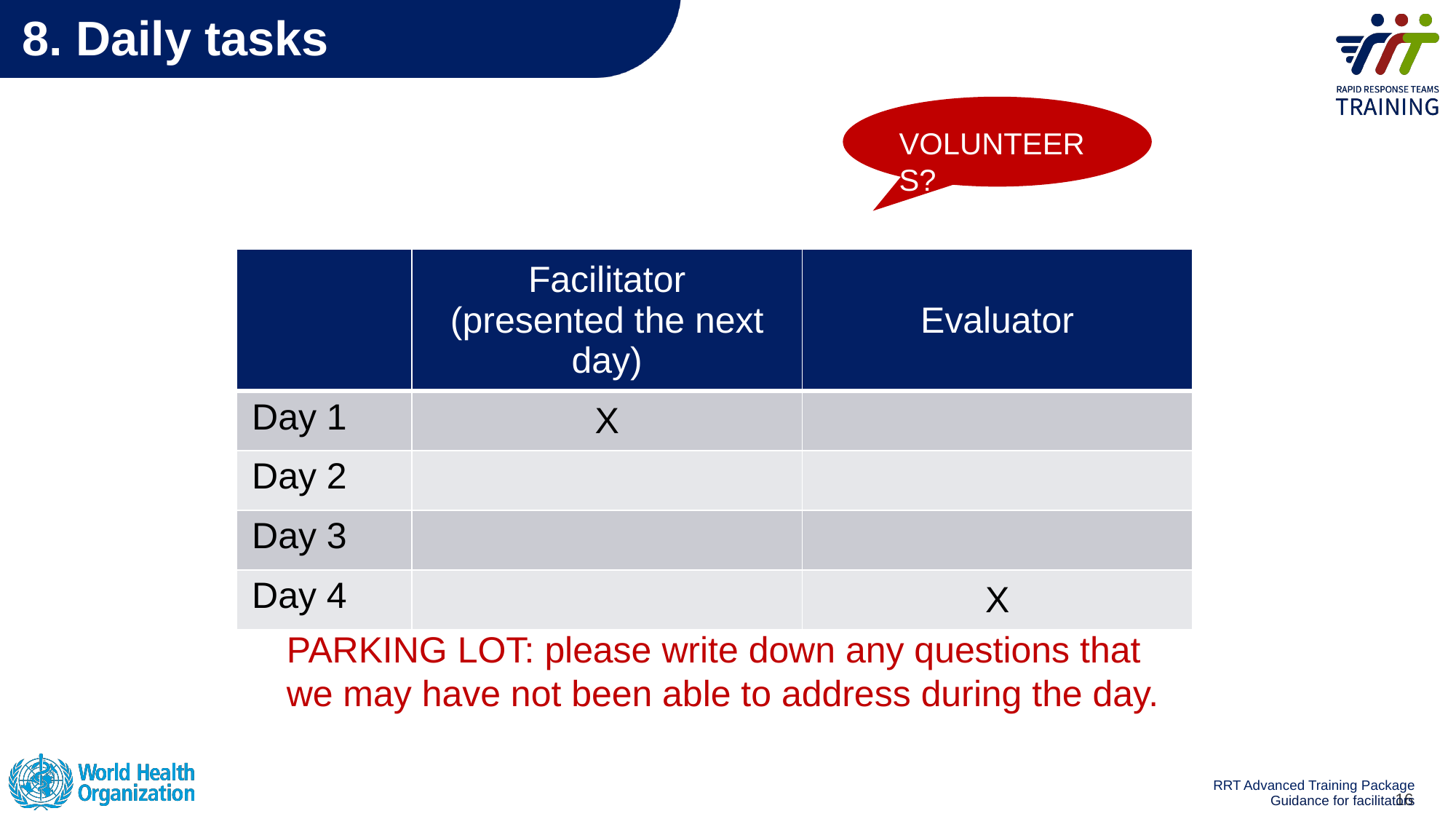

8. Daily tasks

VOLUNTEERS?
|  | Facilitator (presented the next day) | Evaluator |
| --- | --- | --- |
| Day 1 | X |  |
| Day 2 |  |  |
| Day 3 |  |  |
| Day 4 |  | X |
PARKING LOT: please write down any questions that we may have not been able to address during the day.